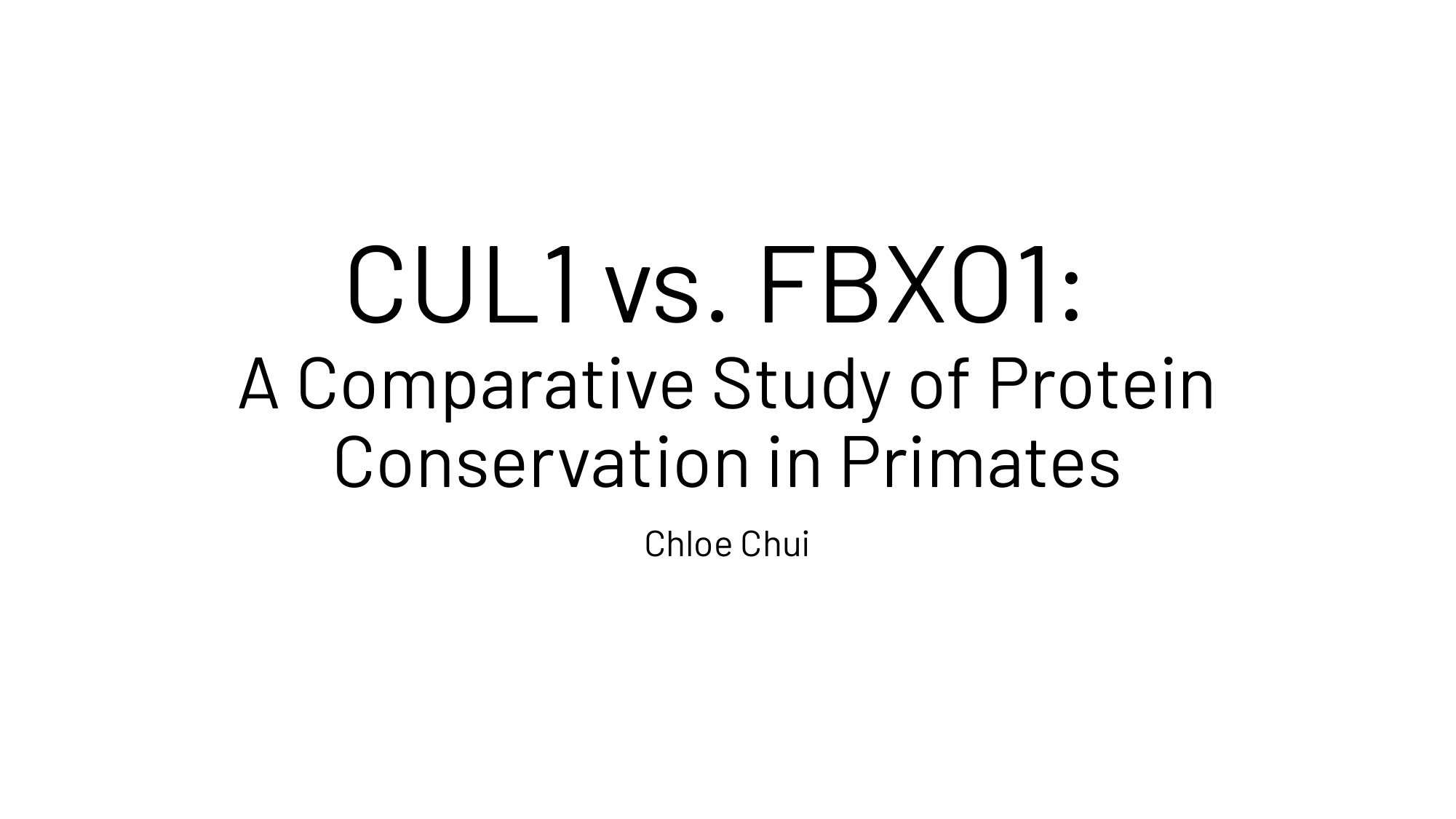

# CUL1 vs. FBXO1:  A Comparative Study of Protein Conservation in Primates
Chloe Chui